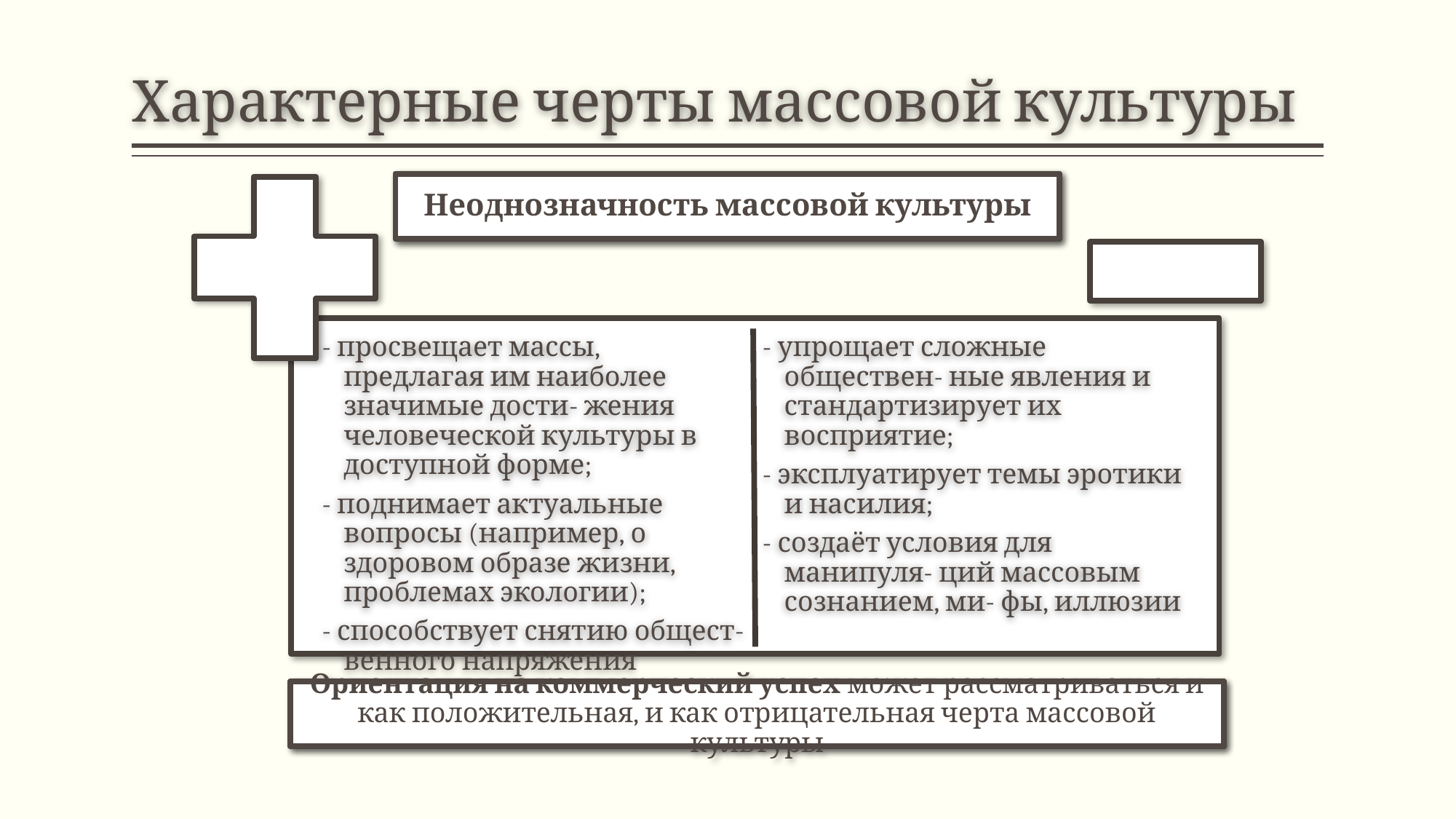

# Характерные черты массовой культуры

Неоднозначность массовой культуры

- просвещает массы, предлагая им наиболее значимые дости- жения человеческой культуры в доступной форме;
- поднимает актуальные вопросы (например, о здоровом образе жизни, проблемах экологии);
- способствует снятию общест- венного напряжения

- упрощает сложные обществен- ные явления и стандартизирует их восприятие;
- эксплуатирует темы эротики и насилия;
- создаёт условия для манипуля- ций массовым сознанием, ми- фы, иллюзии

Ориентация на коммерческий успех может рассматриваться и как положительная, и как отрицательная черта массовой культуры